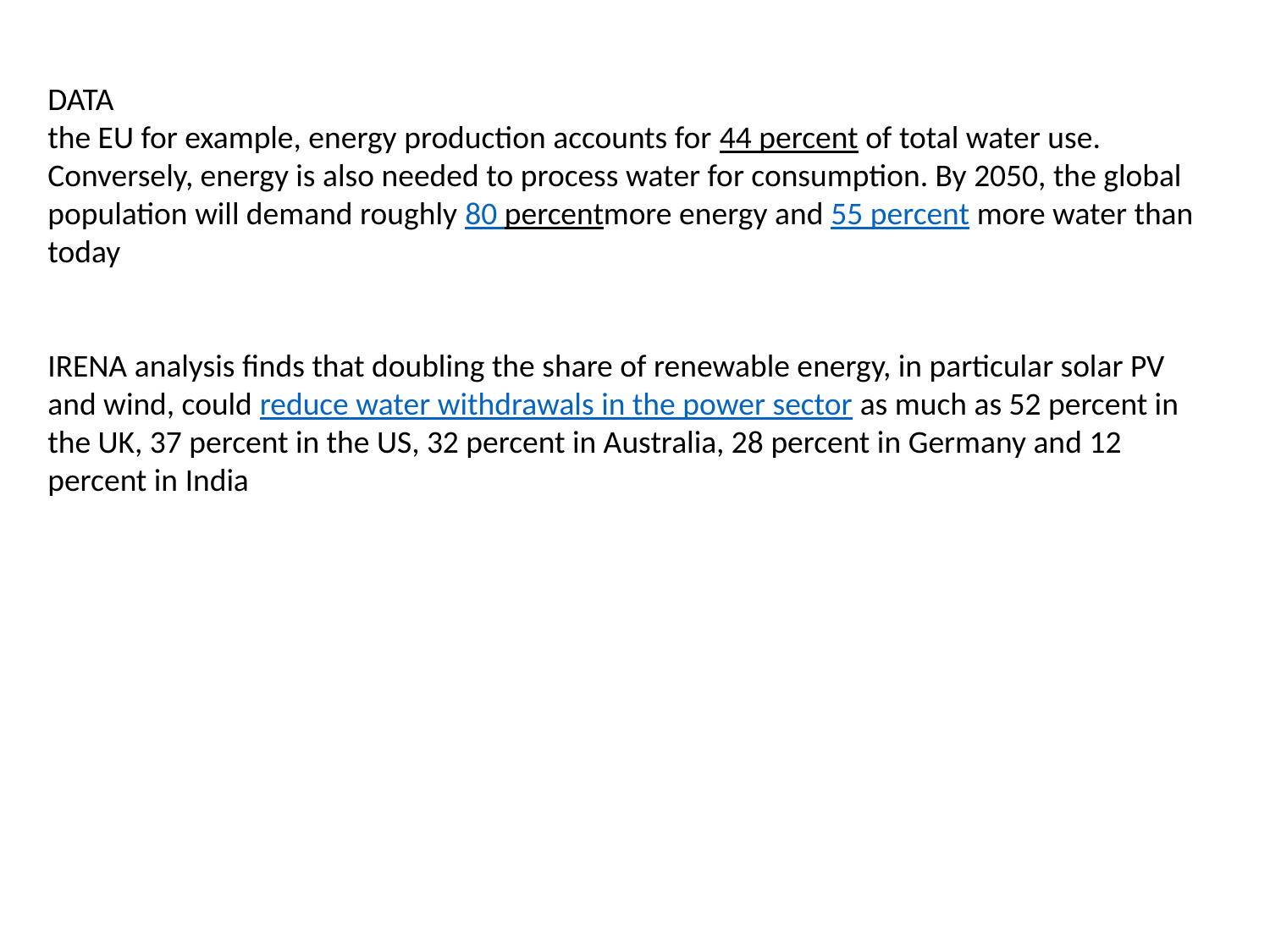

DATA
the EU for example, energy production accounts for 44 percent of total water use. Conversely, energy is also needed to process water for consumption. By 2050, the global population will demand roughly 80 percentmore energy and 55 percent more water than today

IRENA analysis finds that doubling the share of renewable energy, in particular solar PV and wind, could reduce water withdrawals in the power sector as much as 52 percent in the UK, 37 percent in the US, 32 percent in Australia, 28 percent in Germany and 12 percent in India